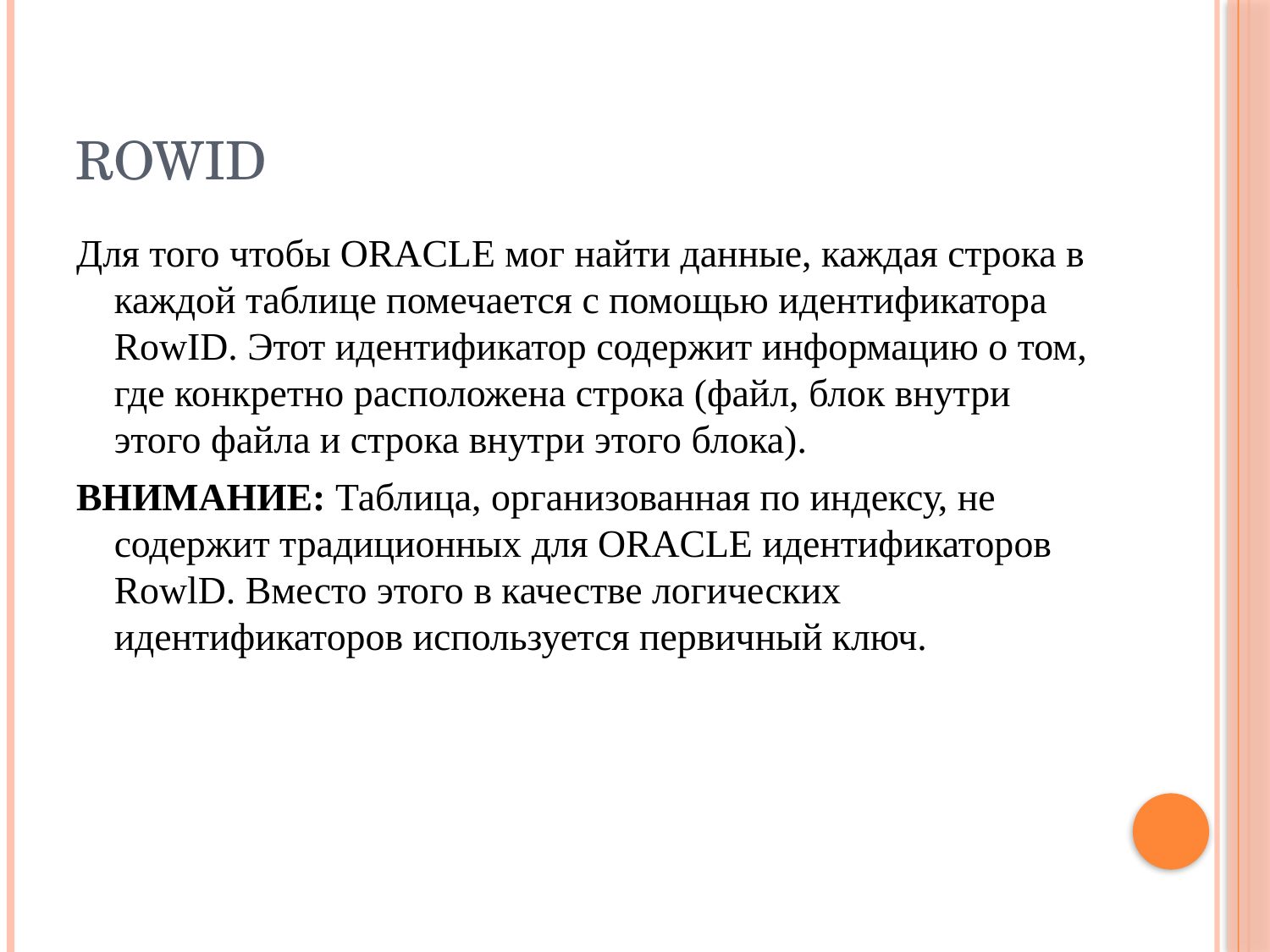

# ROWID
Для того чтобы ORACLE мог найти данные, каждая строка в каждой таблице помечается с помощью идентификатора RowID. Этот идентификатор содержит информацию о том, где конкретно расположена строка (файл, блок внутри этого файла и строка внутри этого блока).
ВНИМАНИЕ: Таблица, организованная по индексу, не содержит традиционных для ORACLE идентификаторов RowlD. Вместо этого в качестве логических идентификаторов используется первичный ключ.